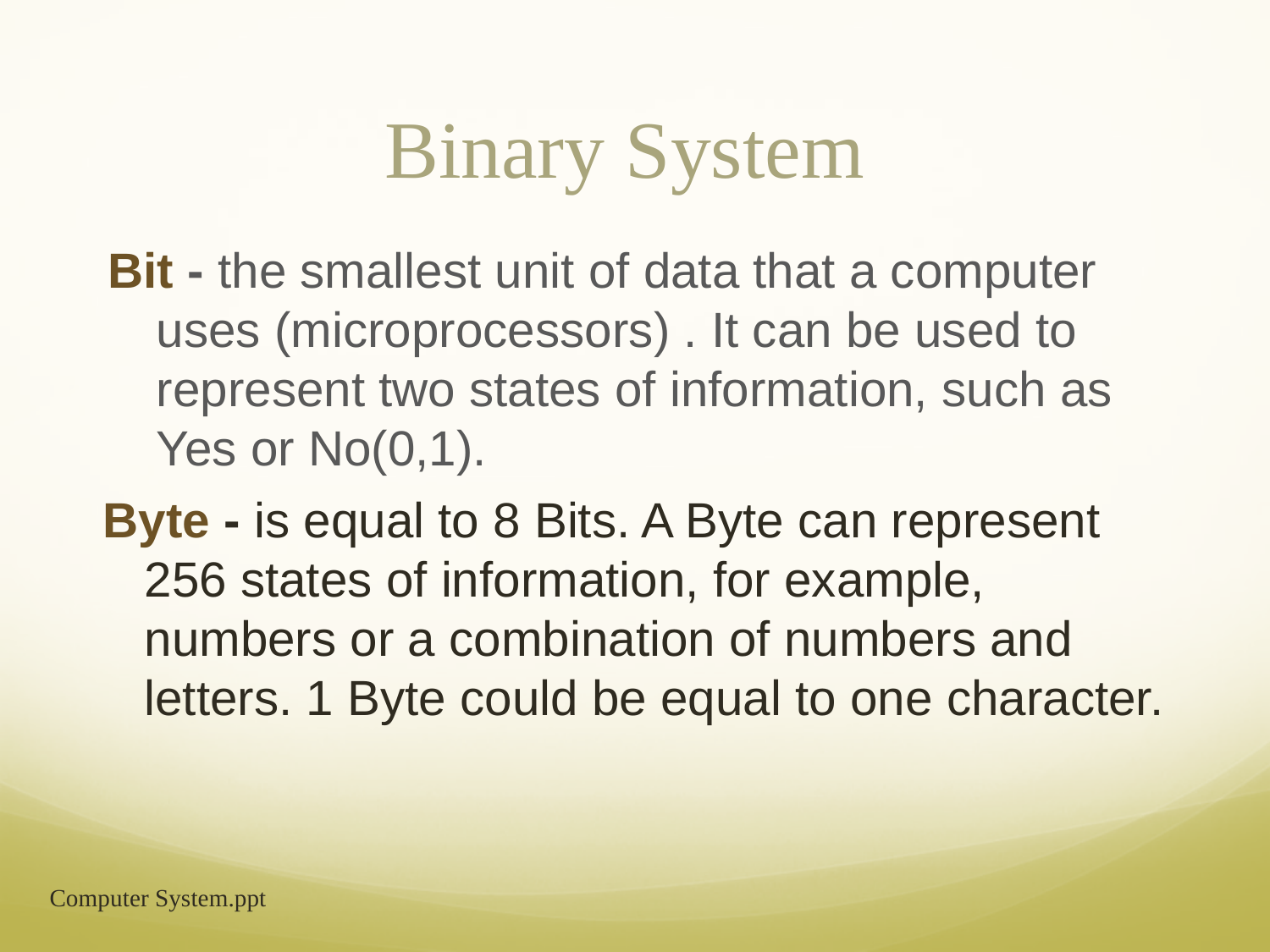

# Binary System
Bit - the smallest unit of data that a computer uses (microprocessors) . It can be used to represent two states of information, such as Yes or No(0,1).
Byte - is equal to 8 Bits. A Byte can represent
   256 states of information, for example,
   numbers or a combination of numbers and
   letters. 1 Byte could be equal to one character.
Computer System.ppt